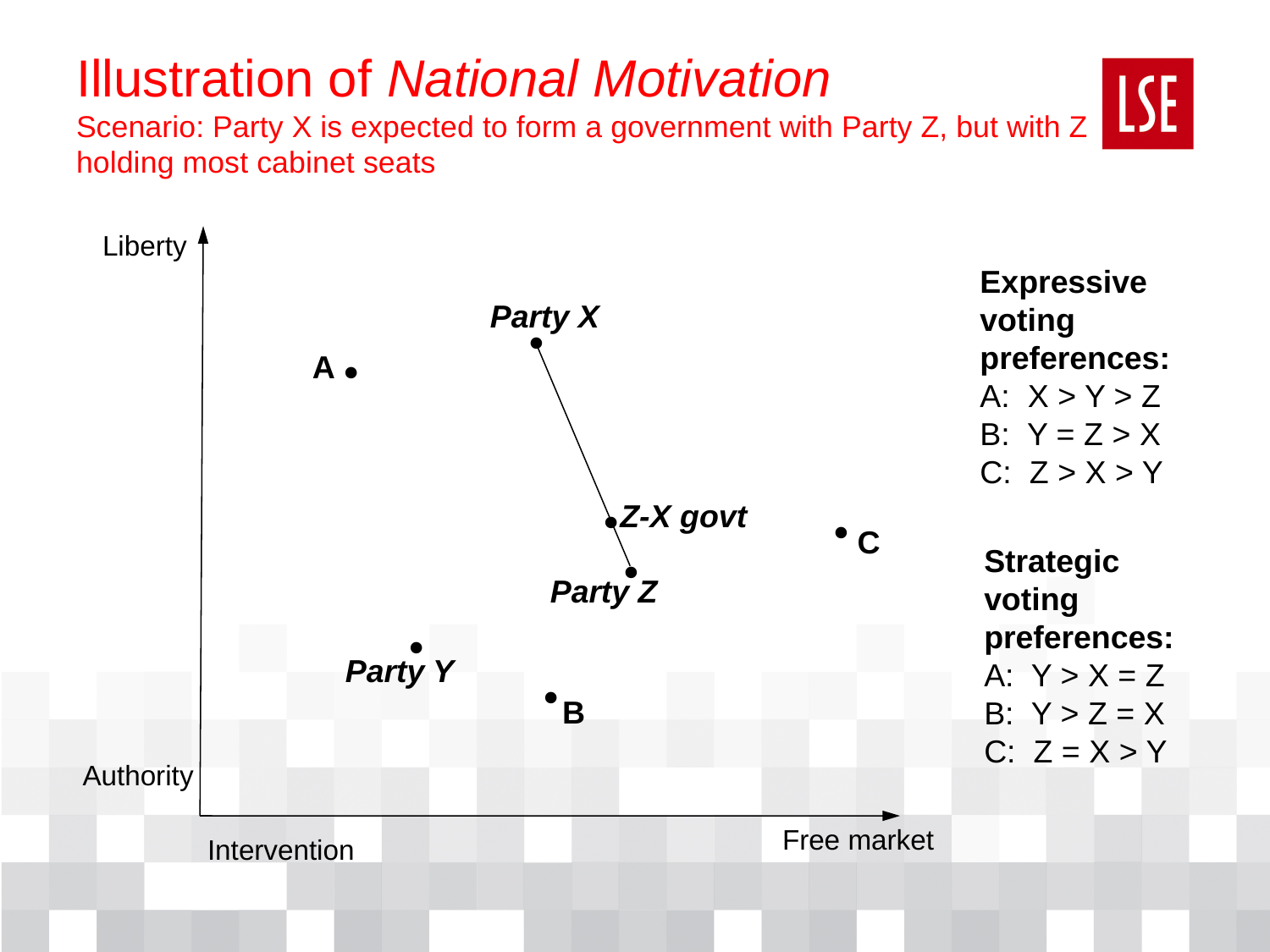

Illustration of National Motivation
Scenario: Party X is expected to form a government with Party Z, but with Z holding most cabinet seats
Liberty

Expressive voting preferences:
A:  X > Y > Z
B:  Y = Z > X
C:  Z > X > Y
.
Party X
.
A

.
.
Z-X govt
.
C
Strategic
voting preferences:
A:  Y > X = Z
B:  Y > Z = X
C:  Z = X > Y
Party Z
.
.
Party Y
B
Authority

Free market
Intervention